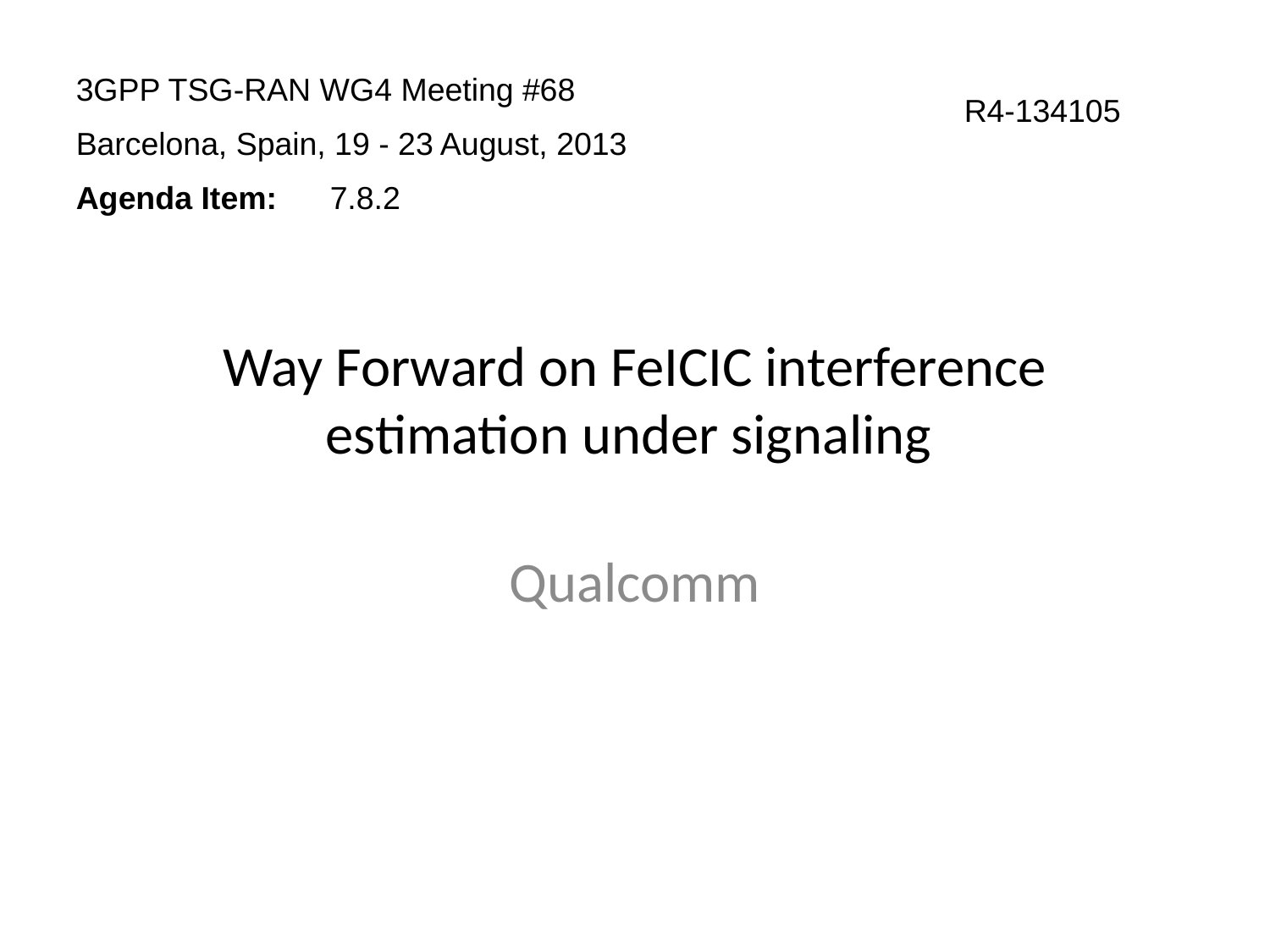

3GPP TSG-RAN WG4 Meeting #68
Barcelona, Spain, 19 - 23 August, 2013
Agenda Item:	7.8.2
R4-134105
# Way Forward on FeICIC interference estimation under signaling
Qualcomm